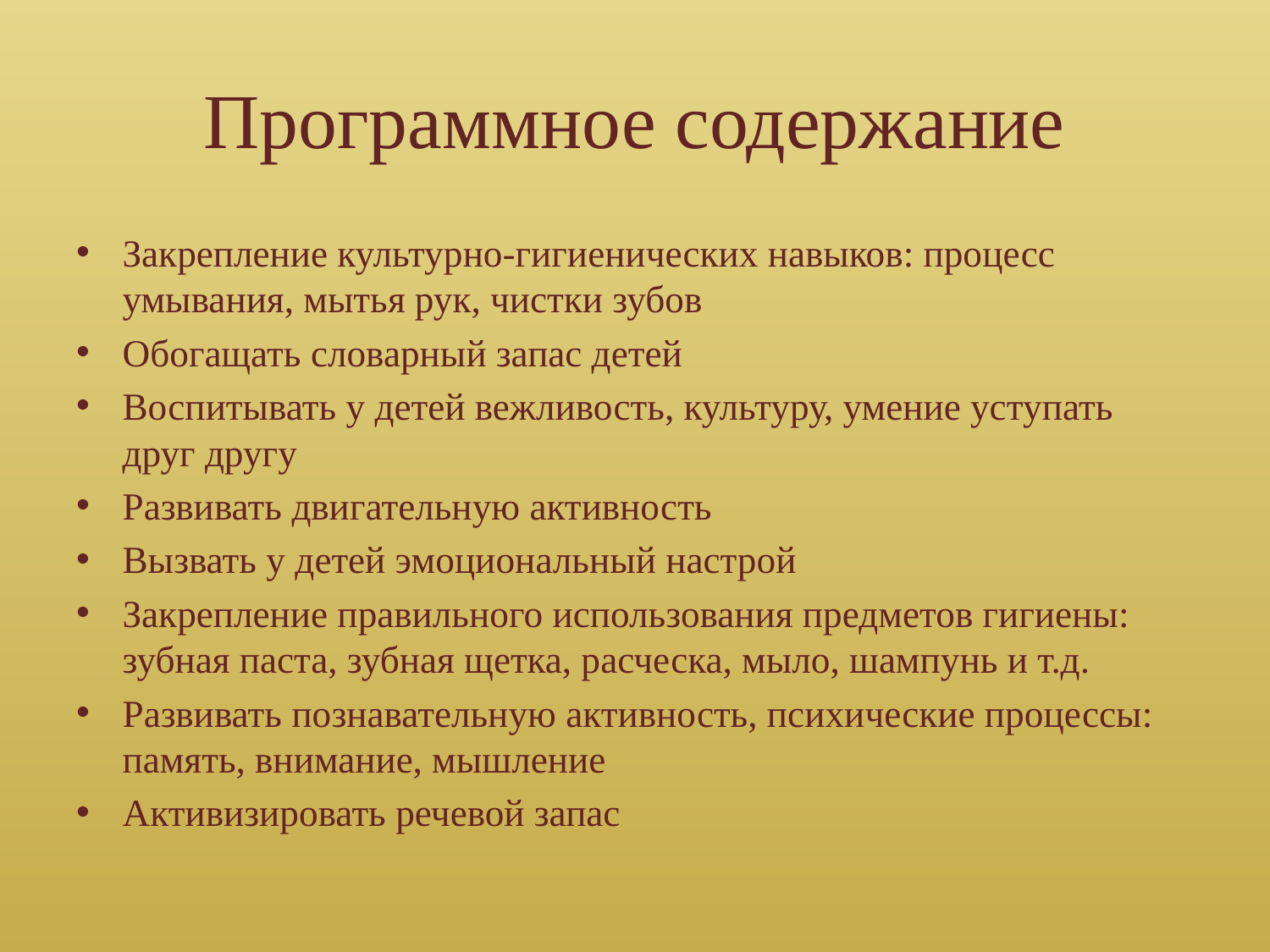

# Программное содержание
Закрепление культурно-гигиенических навыков: процесс умывания, мытья рук, чистки зубов
Обогащать словарный запас детей
Воспитывать у детей вежливость, культуру, умение уступать друг другу
Развивать двигательную активность
Вызвать у детей эмоциональный настрой
Закрепление правильного использования предметов гигиены: зубная паста, зубная щетка, расческа, мыло, шампунь и т.д.
Развивать познавательную активность, психические процессы: память, внимание, мышление
Активизировать речевой запас